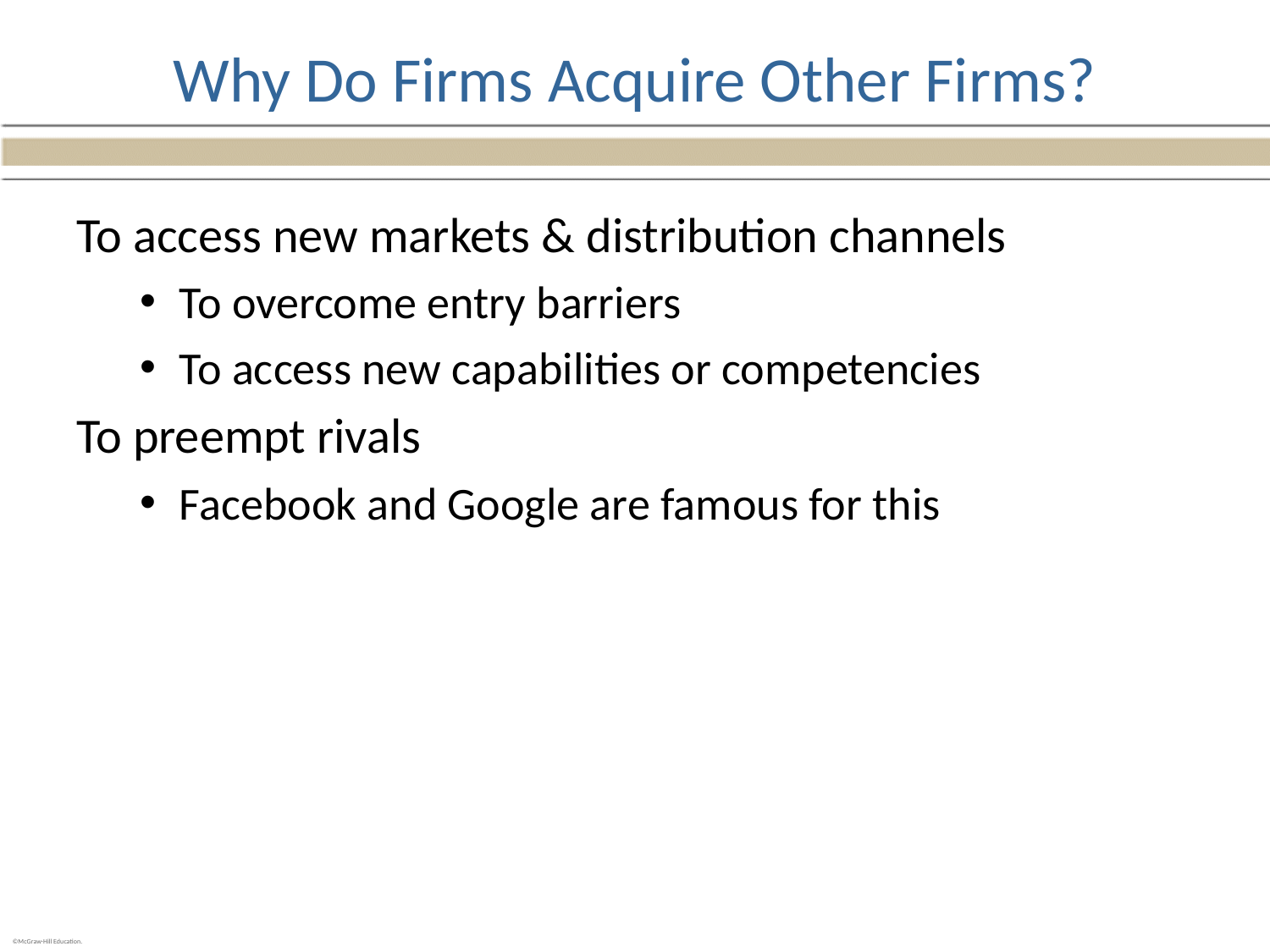

# Why Do Firms Acquire Other Firms?
To access new markets & distribution channels
To overcome entry barriers
To access new capabilities or competencies
To preempt rivals
Facebook and Google are famous for this